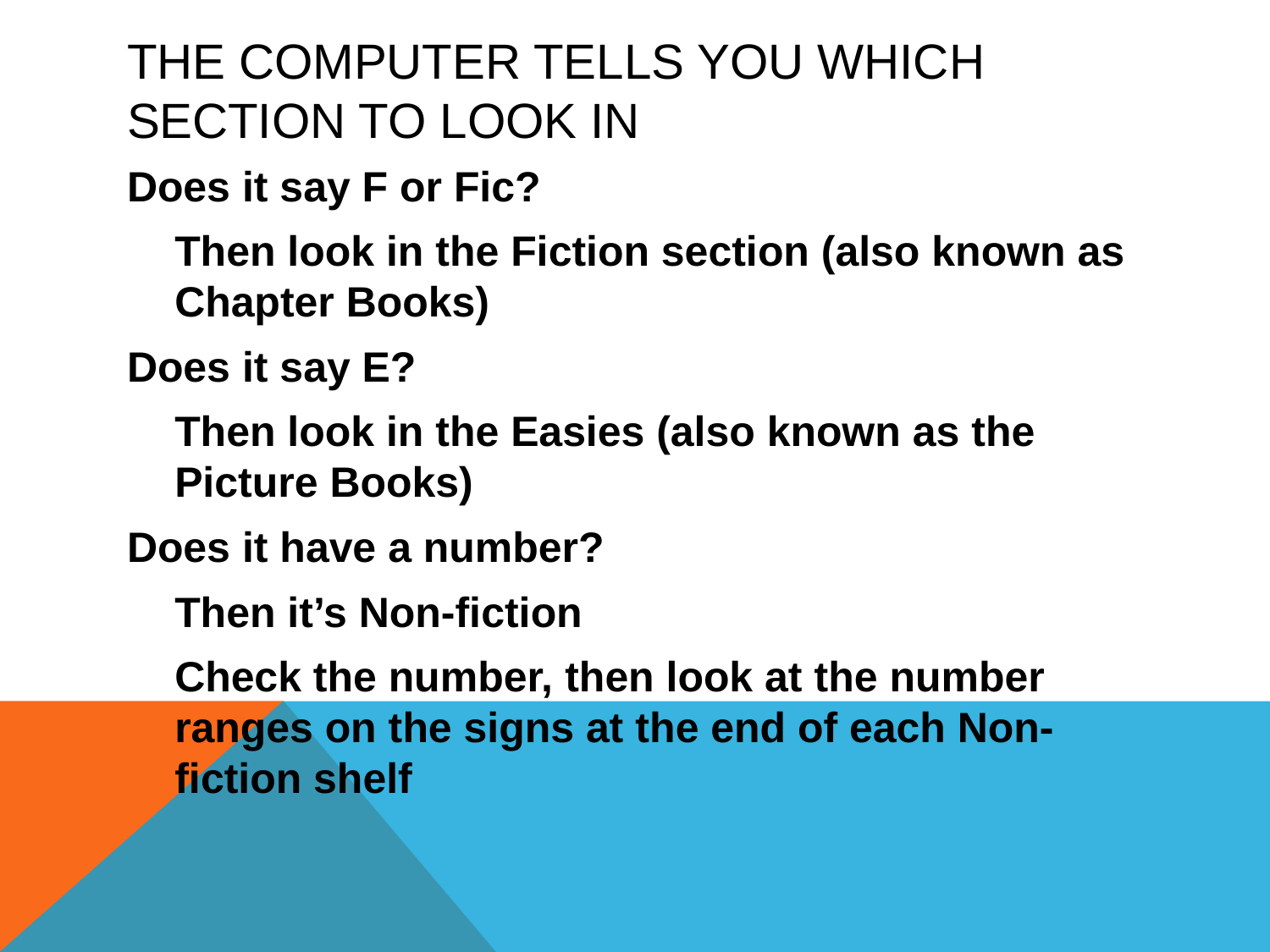

# The Computer tells you which section to look in
Does it say F or Fic?
	Then look in the Fiction section (also known as Chapter Books)
Does it say E?
	Then look in the Easies (also known as the Picture Books)
Does it have a number?
	Then it’s Non-fiction
	Check the number, then look at the number ranges on the signs at the end of each Non-fiction shelf